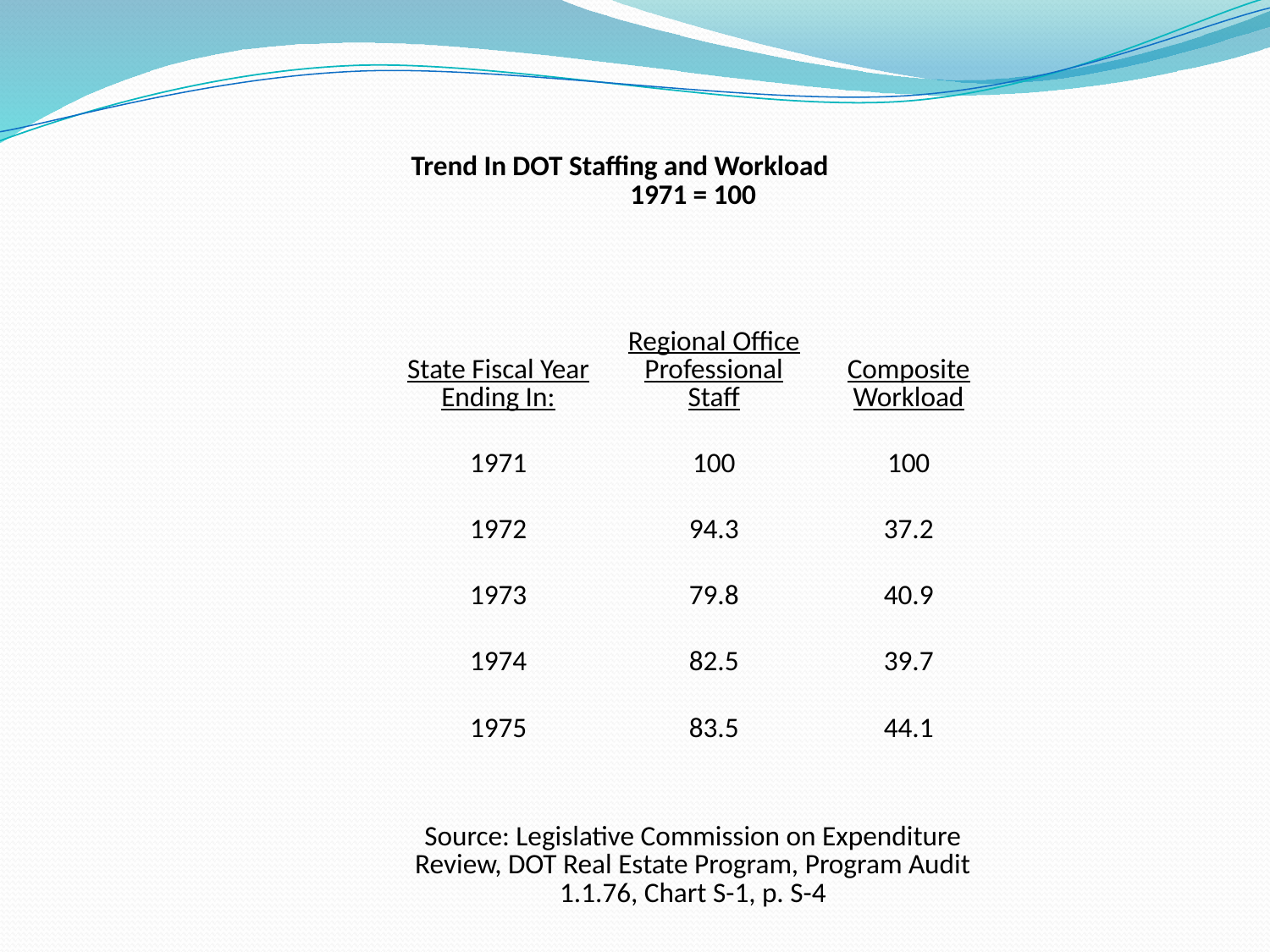

|  |  |  |
| --- | --- | --- |
| Trend In DOT Staffing and Workload 1971 = 100 |  |  |
|  |  |  |
|  |  |  |
| State Fiscal Year Ending In: | Regional Office Professional Staff | Composite Workload |
|  |  |  |
| 1971 | 100 | 100 |
|  |  |  |
| 1972 | 94.3 | 37.2 |
|  |  |  |
| 1973 | 79.8 | 40.9 |
|  |  |  |
| 1974 | 82.5 | 39.7 |
|  |  |  |
| 1975 | 83.5 | 44.1 |
|  |  |  |
| Source: Legislative Commission on Expenditure Review, DOT Real Estate Program, Program Audit 1.1.76, Chart S-1, p. S-4 |  |  |